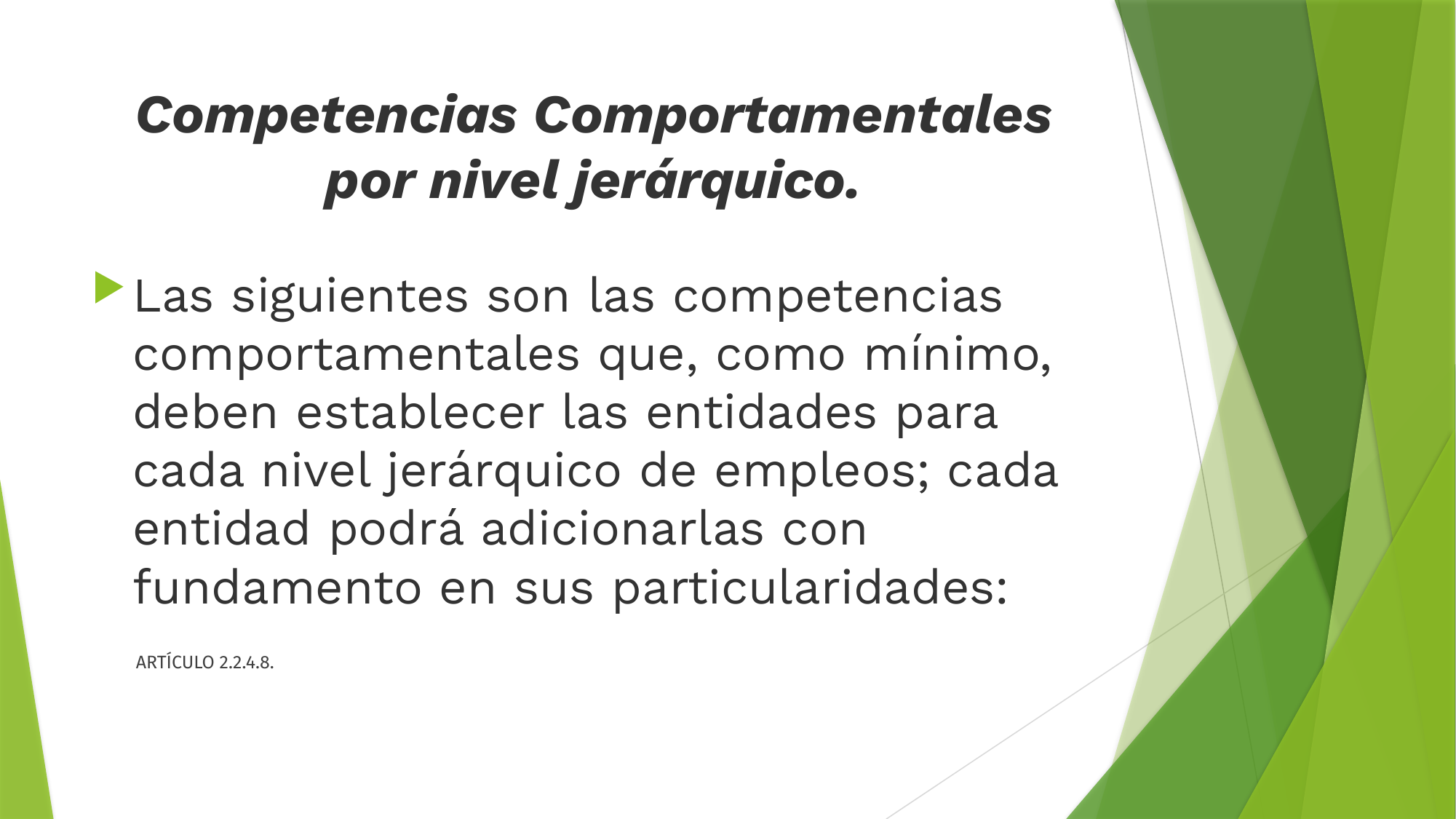

# Competencias Comportamentales por nivel jerárquico.
Las siguientes son las competencias comportamentales que, como mínimo, deben establecer las entidades para cada nivel jerárquico de empleos; cada entidad podrá adicionarlas con fundamento en sus particularidades:
                                                                                                                                                                                                                      ARTÍCULO 2.2.4.8.